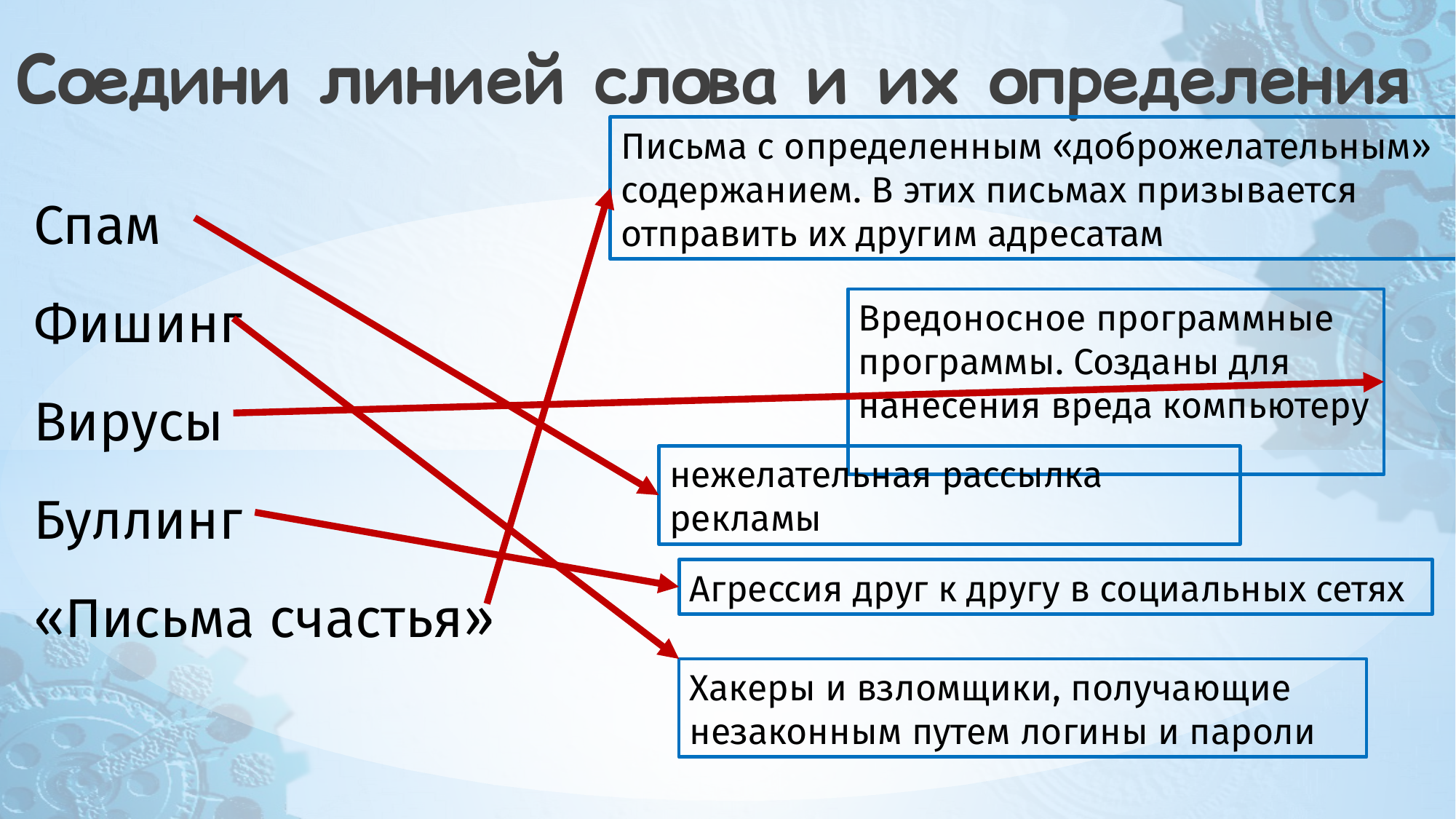

Соедини линией слова и их определения
Письма с определенным «доброжелательным» содержанием. В этих письмах призывается отправить их другим адресатам
Спам
Фишинг
Вирусы
Буллинг
«Письма счастья»
Вредоносное программные программы. Созданы для нанесения вреда компьютеру
нежелательная рассылка рекламы
Агрессия друг к другу в социальных сетях
Хакеры и взломщики, получающие незаконным путем логины и пароли